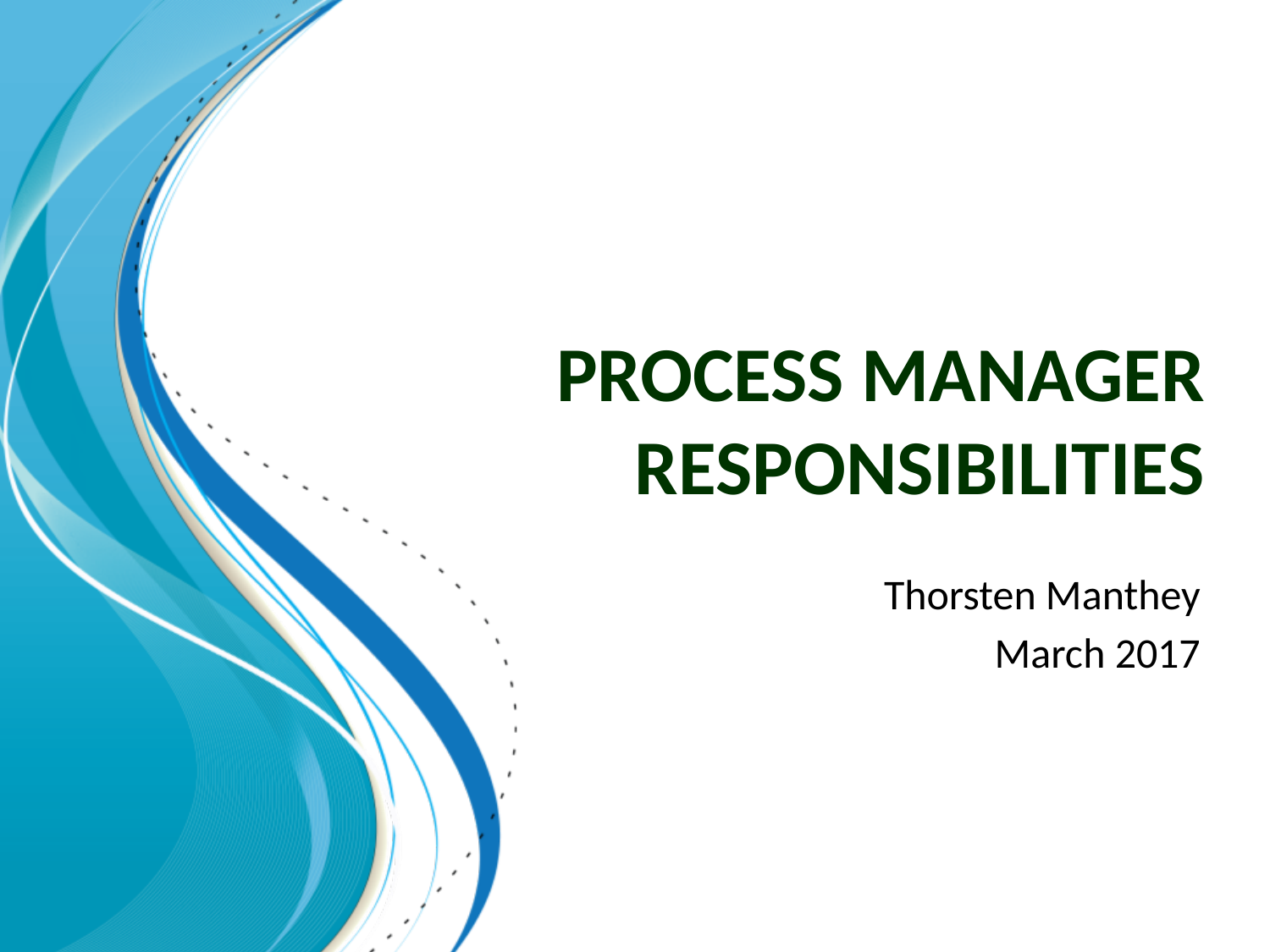

# Process Manager Responsibilities
Thorsten Manthey
March 2017